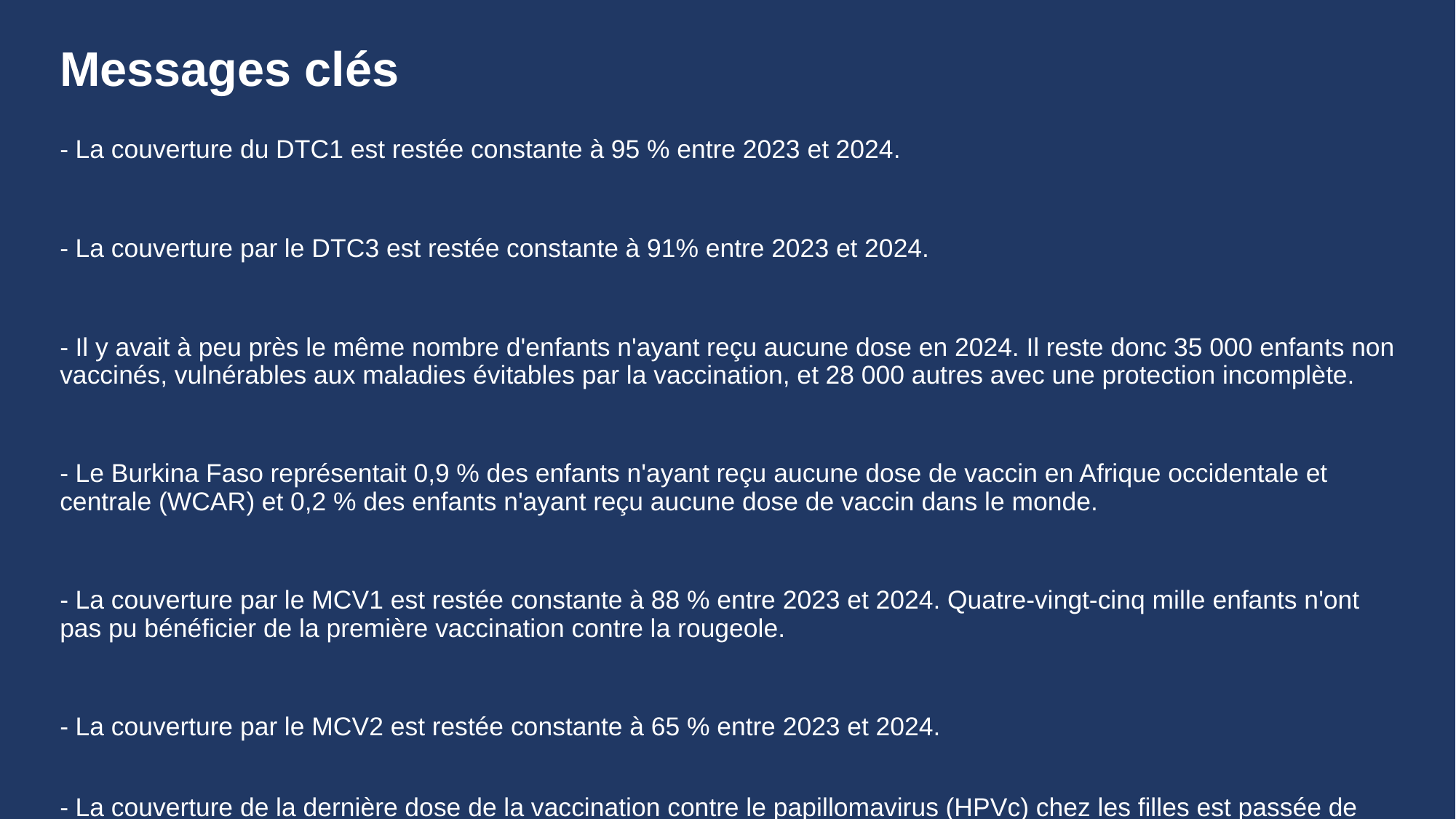

# Messages clés
- La couverture du DTC1 est restée constante à 95 % entre 2023 et 2024.

- La couverture par le DTC3 est restée constante à 91% entre 2023 et 2024.

- Il y avait à peu près le même nombre d'enfants n'ayant reçu aucune dose en 2024. Il reste donc 35 000 enfants non vaccinés, vulnérables aux maladies évitables par la vaccination, et 28 000 autres avec une protection incomplète.

- Le Burkina Faso représentait 0,9 % des enfants n'ayant reçu aucune dose de vaccin en Afrique occidentale et centrale (WCAR) et 0,2 % des enfants n'ayant reçu aucune dose de vaccin dans le monde.

- La couverture par le MCV1 est restée constante à 88 % entre 2023 et 2024. Quatre-vingt-cinq mille enfants n'ont pas pu bénéficier de la première vaccination contre la rougeole.

- La couverture par le MCV2 est restée constante à 65 % entre 2023 et 2024.

- La couverture de la dernière dose de la vaccination contre le papillomavirus (HPVc) chez les filles est passée de 96% à 99% en 2024 grâce à l'amélioration des performances du programme.